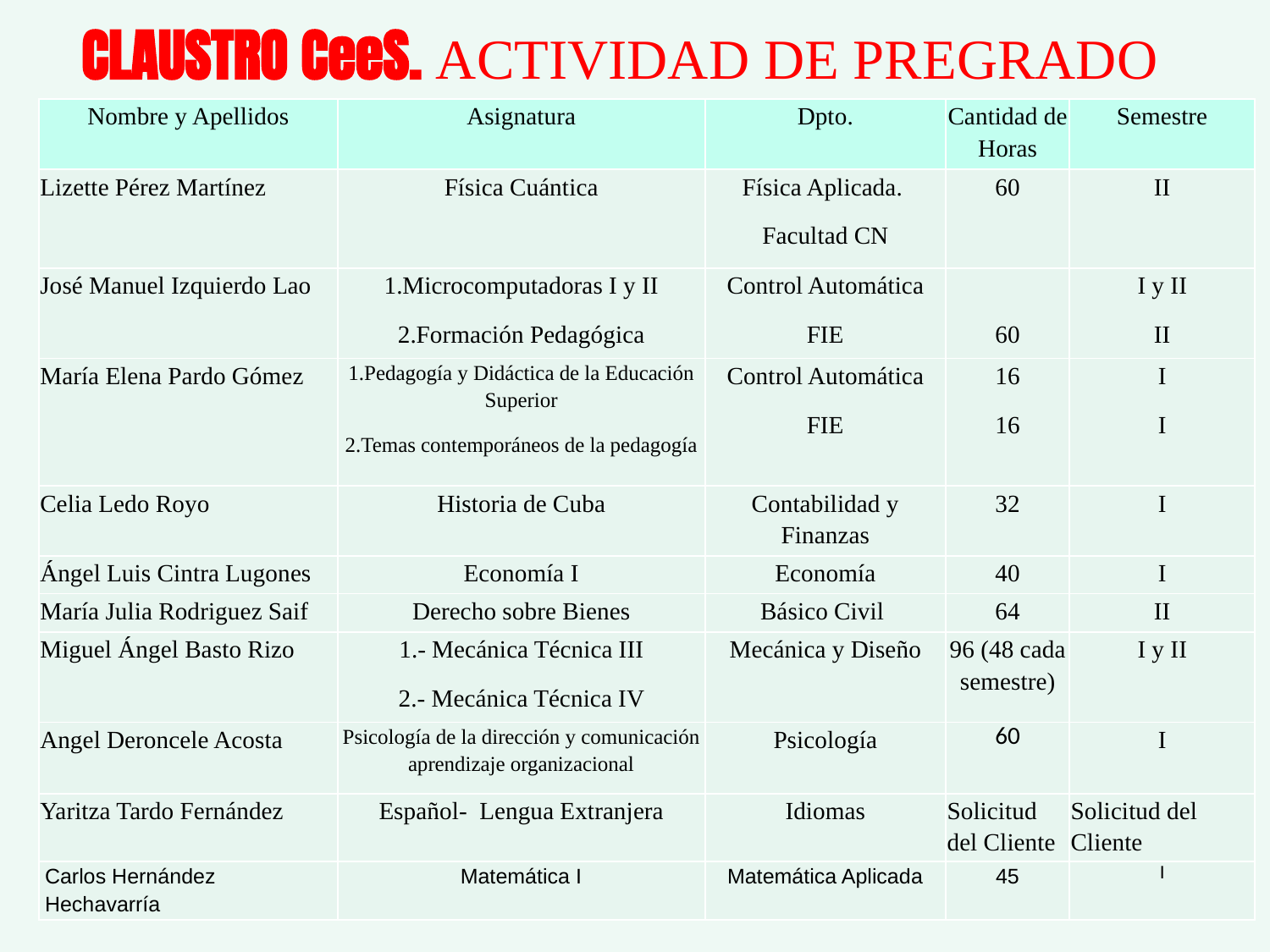

CLAUSTRO CeeS. ACTIVIDAD DE PREGRADO
| Nombre y Apellidos | Asignatura | Dpto. | Cantidad de Horas | Semestre |
| --- | --- | --- | --- | --- |
| Lizette Pérez Martínez | Física Cuántica | Física Aplicada. Facultad CN | 60 | II |
| José Manuel Izquierdo Lao | 1.Microcomputadoras I y II 2.Formación Pedagógica | Control Automática FIE | 60 | I y II II |
| María Elena Pardo Gómez | 1.Pedagogía y Didáctica de la Educación Superior 2.Temas contemporáneos de la pedagogía | Control Automática FIE | 16 16 | I I |
| Celia Ledo Royo | Historia de Cuba | Contabilidad y Finanzas | 32 | I |
| Ángel Luis Cintra Lugones | Economía I | Economía | 40 | I |
| María Julia Rodriguez Saif | Derecho sobre Bienes | Básico Civil | 64 | II |
| Miguel Ángel Basto Rizo | 1.- Mecánica Técnica III 2.- Mecánica Técnica IV | Mecánica y Diseño | 96 (48 cada semestre) | I y II |
| Angel Deroncele Acosta | Psicología de la dirección y comunicación aprendizaje organizacional | Psicología | 60 | I |
| Yaritza Tardo Fernández | Español- Lengua Extranjera | Idiomas | Solicitud del Cliente | Solicitud del Cliente |
| Carlos Hernández Hechavarría | Matemática I | Matemática Aplicada | 45 | I |